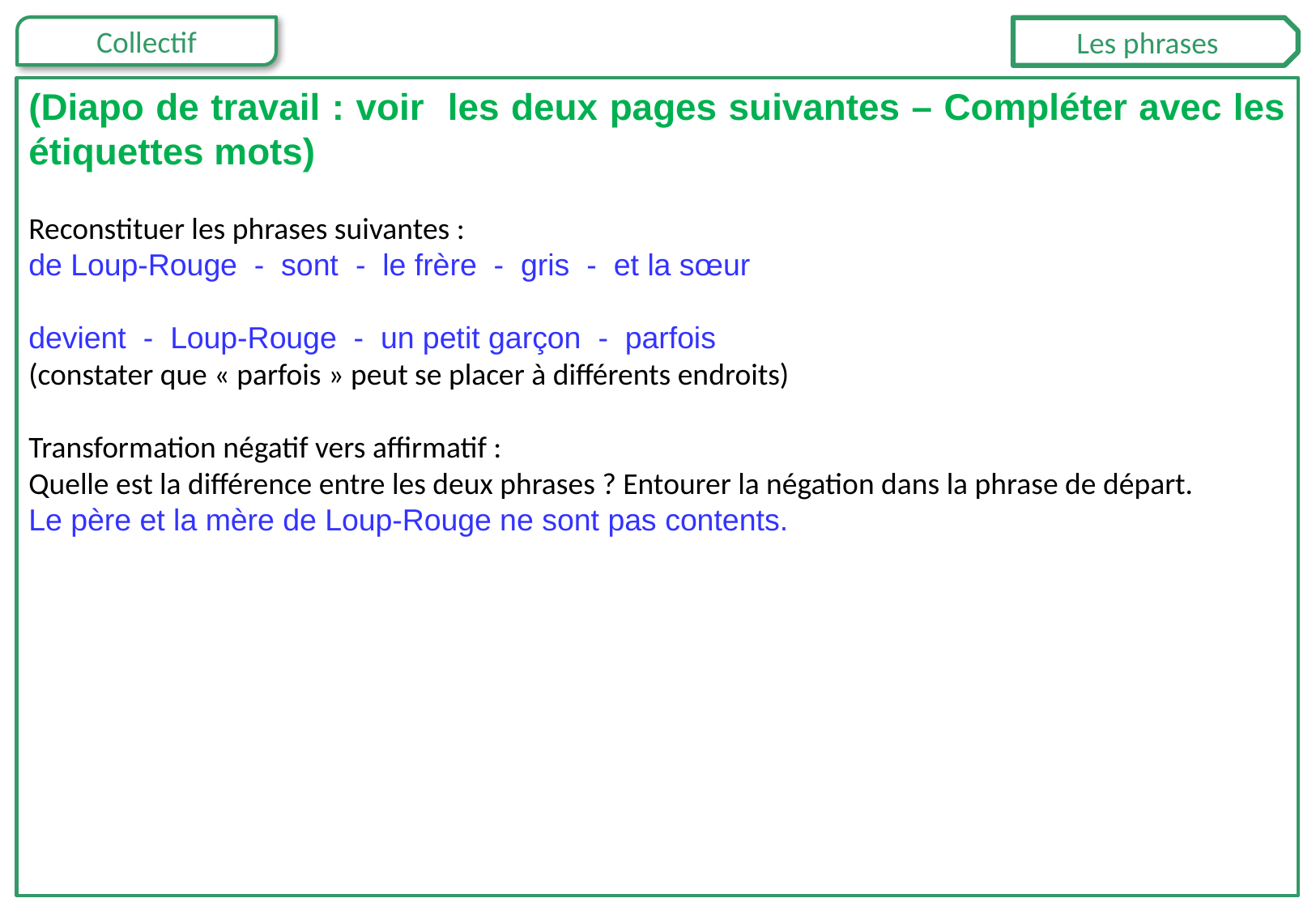

Les phrases
(Diapo de travail : voir  les deux pages suivantes – Compléter avec les étiquettes mots)

Reconstituer les phrases suivantes :
de Loup-Rouge  -  sont  -  le frère  -  gris  -  et la sœur

devient  -  Loup-Rouge  -  un petit garçon  -  parfois
(constater que « parfois » peut se placer à différents endroits)

Transformation négatif vers affirmatif :
Quelle est la différence entre les deux phrases ? Entourer la négation dans la phrase de départ.
Le père et la mère de Loup-Rouge ne sont pas contents.